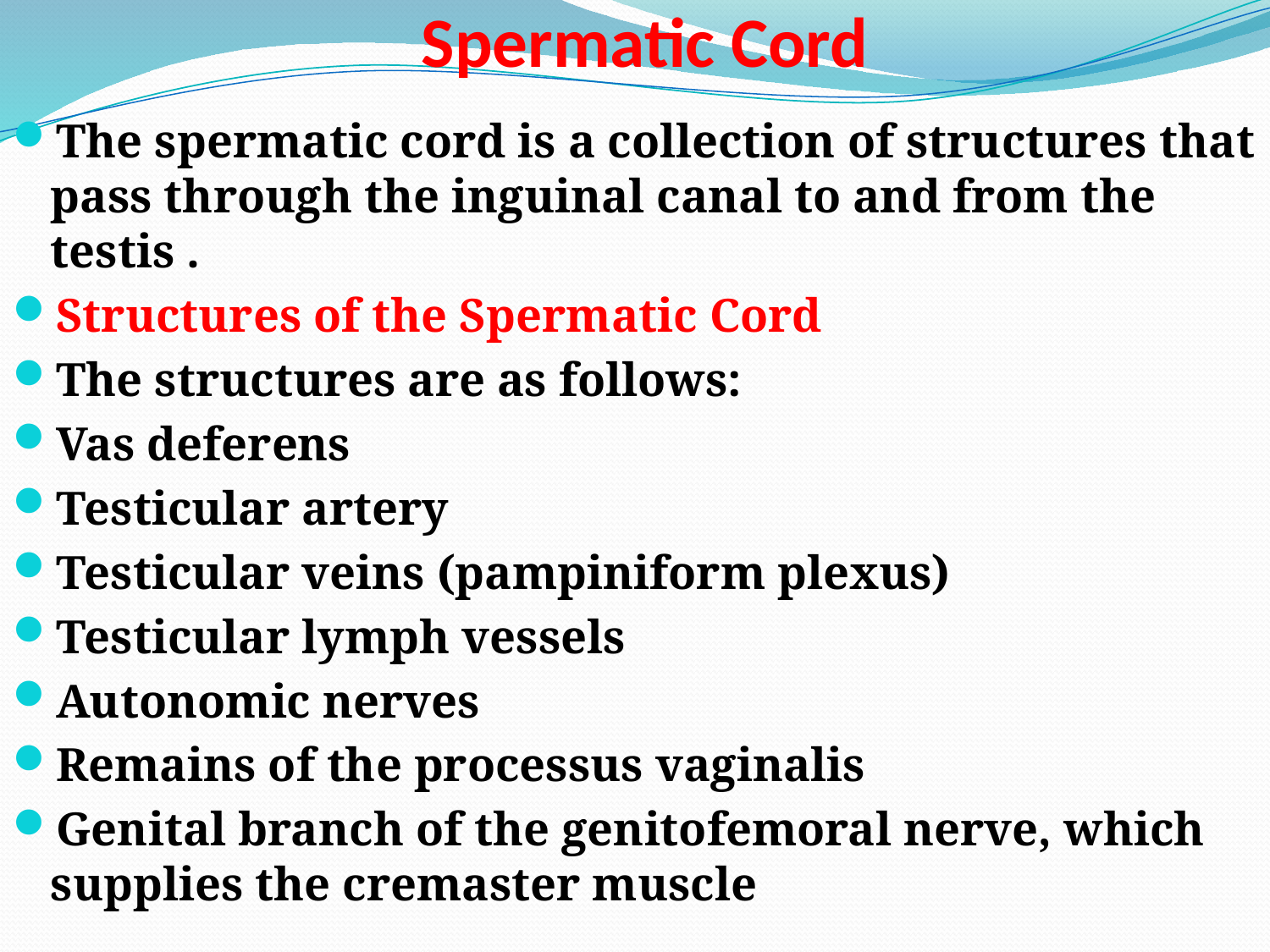

# Spermatic Cord
The spermatic cord is a collection of structures that pass through the inguinal canal to and from the testis .
Structures of the Spermatic Cord
The structures are as follows:
Vas deferens
Testicular artery
Testicular veins (pampiniform plexus)
Testicular lymph vessels
Autonomic nerves
Remains of the processus vaginalis
Genital branch of the genitofemoral nerve, which supplies the cremaster muscle